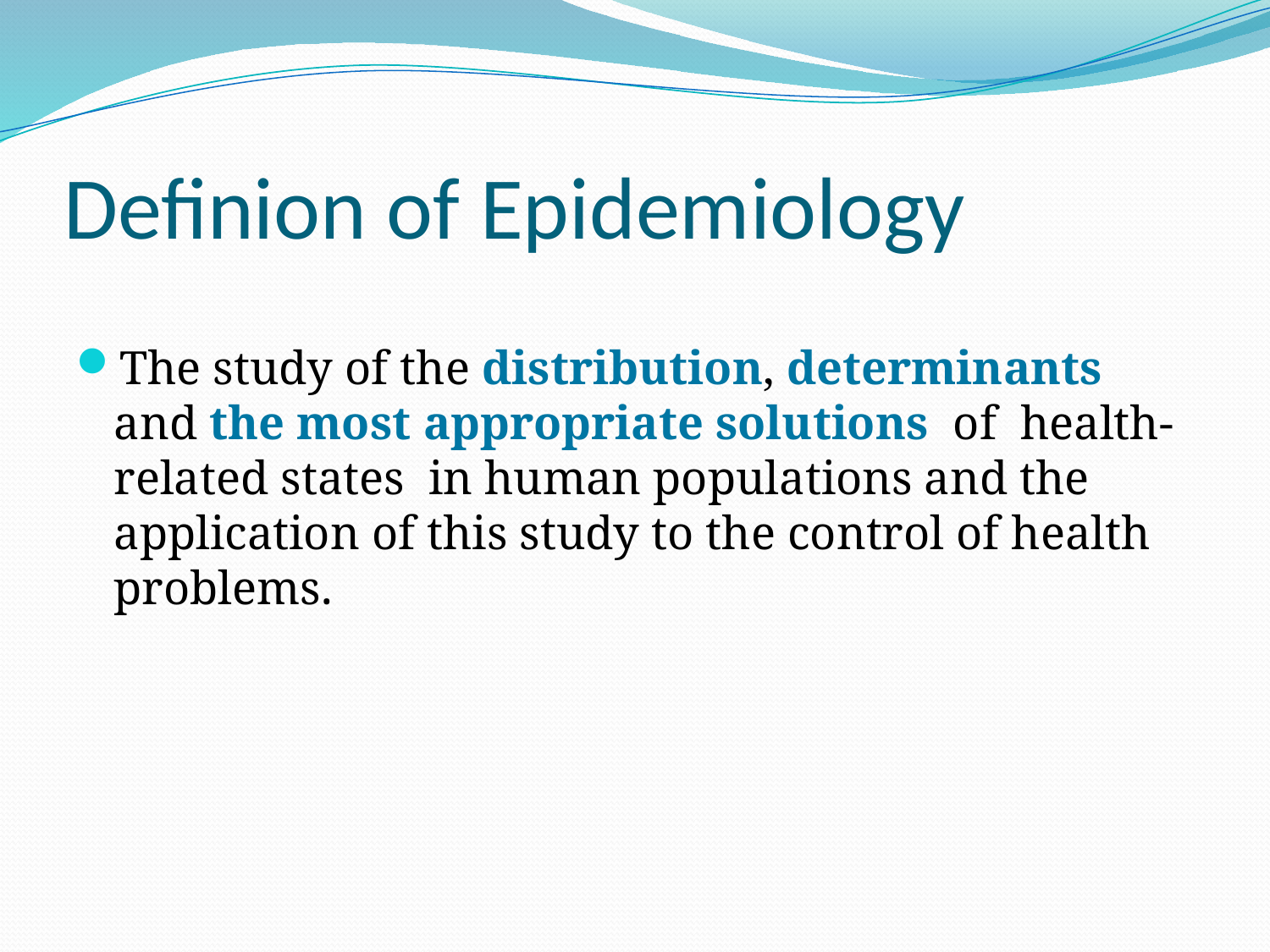

# Definion of Epidemiology

The study of the distribution, determinants and the most appropriate solutions  of  health-related states  in human populations and the application of this study to the control of health problems.